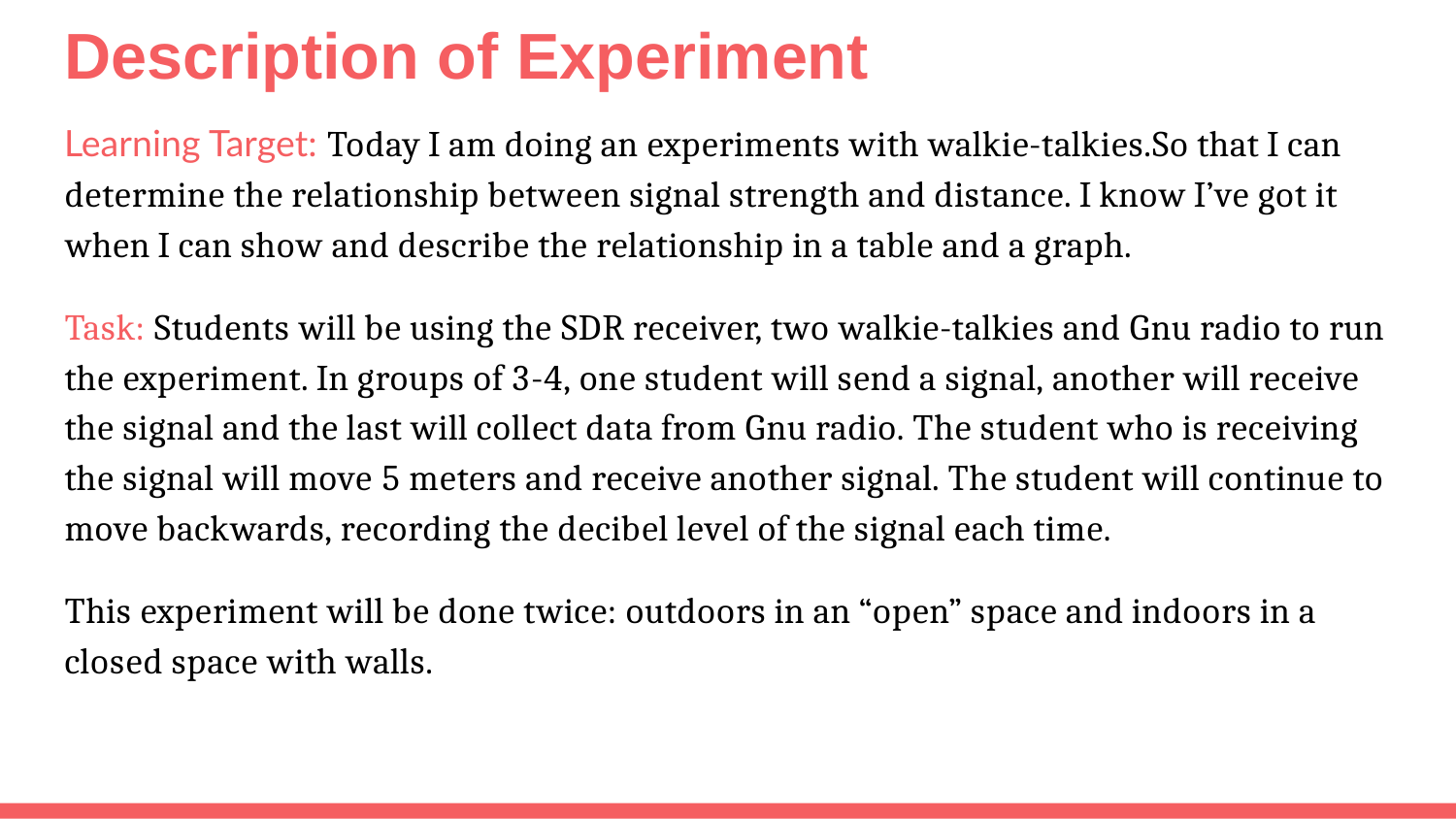

# Description of Experiment
Learning Target: Today I am doing an experiments with walkie-talkies.So that I can determine the relationship between signal strength and distance. I know I’ve got it when I can show and describe the relationship in a table and a graph.
Task: Students will be using the SDR receiver, two walkie-talkies and Gnu radio to run the experiment. In groups of 3-4, one student will send a signal, another will receive the signal and the last will collect data from Gnu radio. The student who is receiving the signal will move 5 meters and receive another signal. The student will continue to move backwards, recording the decibel level of the signal each time.
This experiment will be done twice: outdoors in an “open” space and indoors in a closed space with walls.